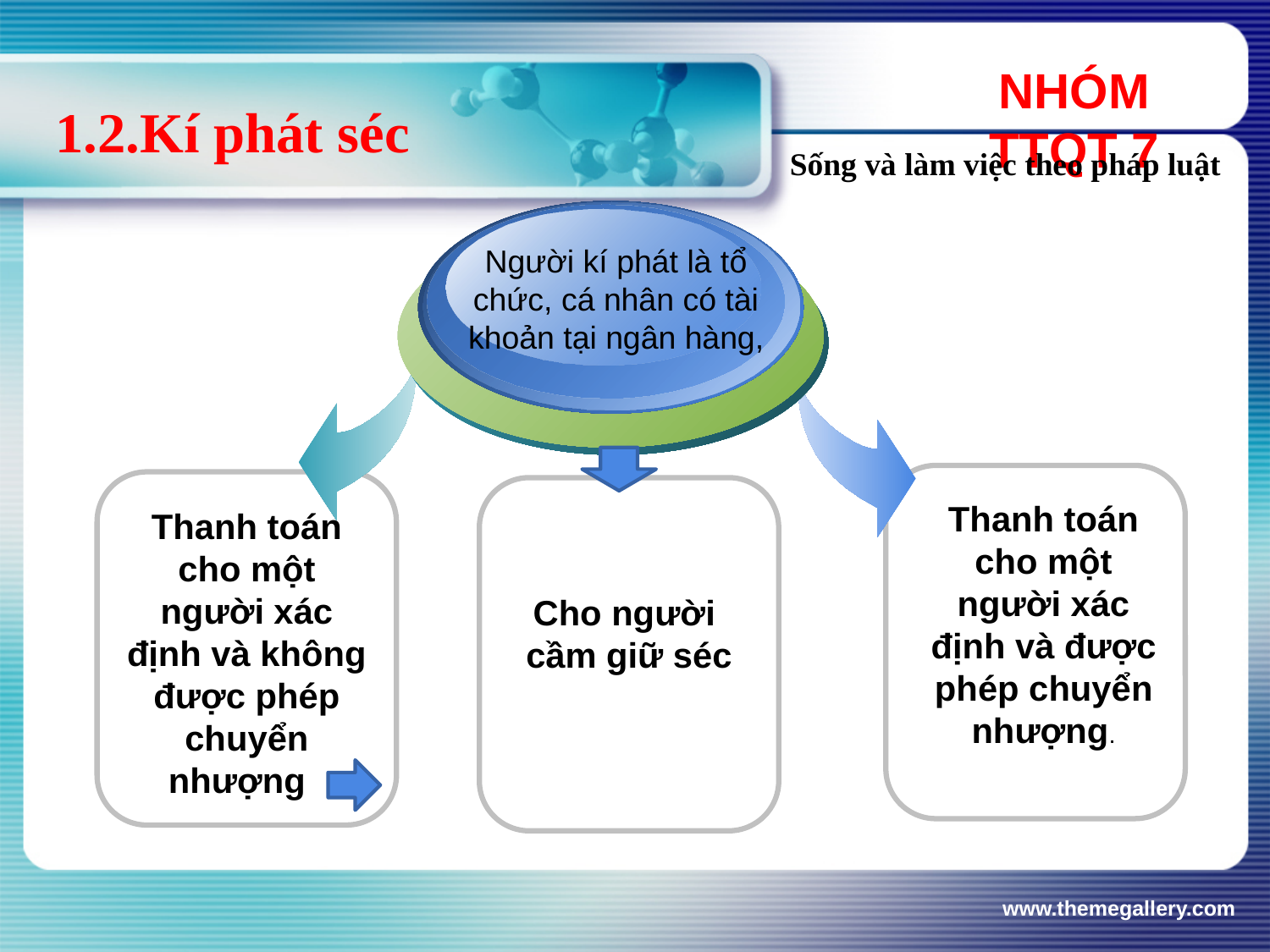

NHÓM TTQT 7
# 1.2.Kí phát séc
Sống và làm việc theo pháp luật

Người kí phát là tổ chức, cá nhân có tài khoản tại ngân hàng,

Cho người
cầm giữ séc

Thanh toán cho một người xác định và được phép chuyển nhượng.
Thanh toán cho một người xác định và không được phép chuyển nhượng

www.themegallery.com